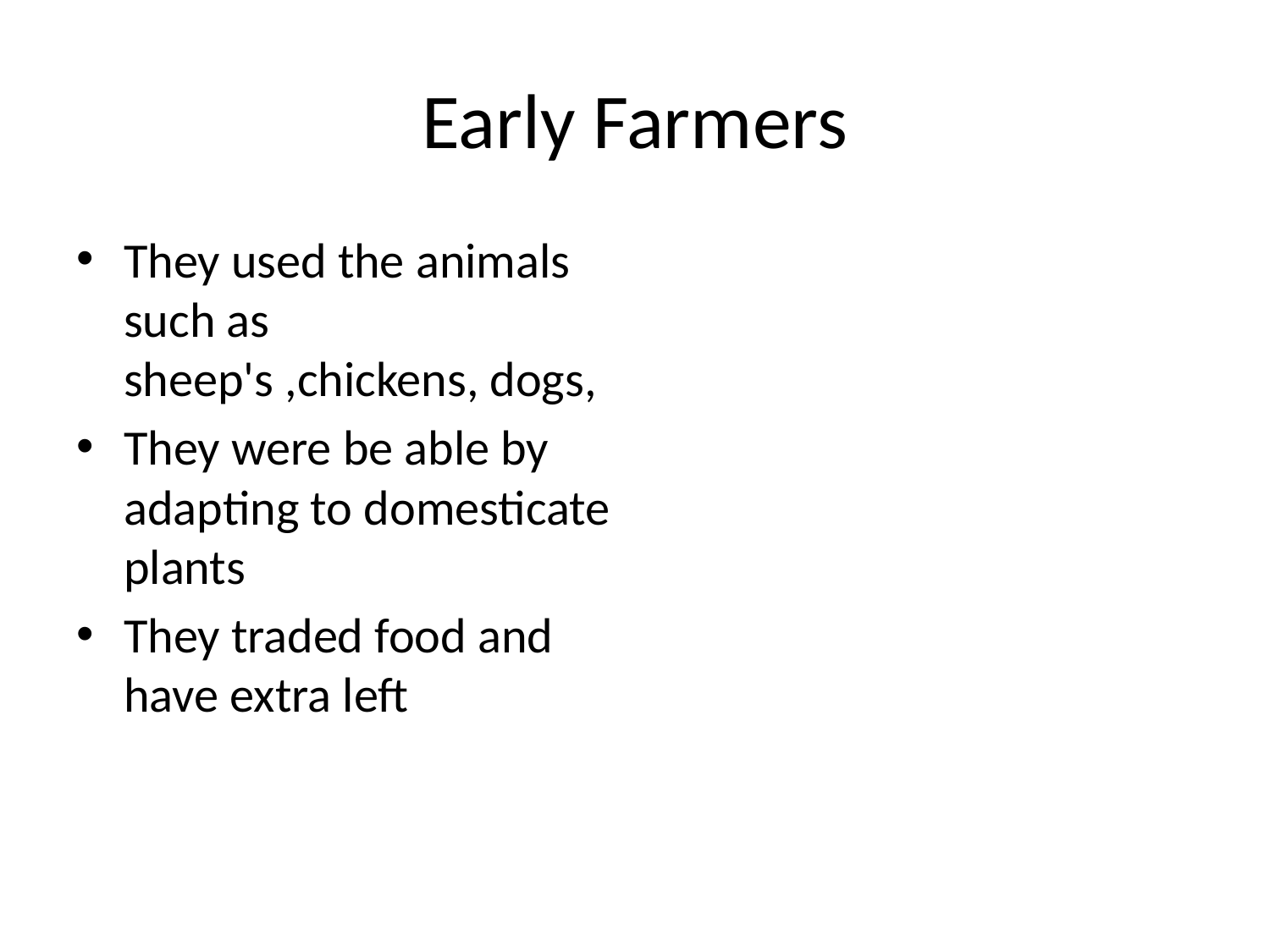

# Early Farmers
They used the animals such as sheep's ,chickens, dogs,
They were be able by adapting to domesticate plants
They traded food and have extra left